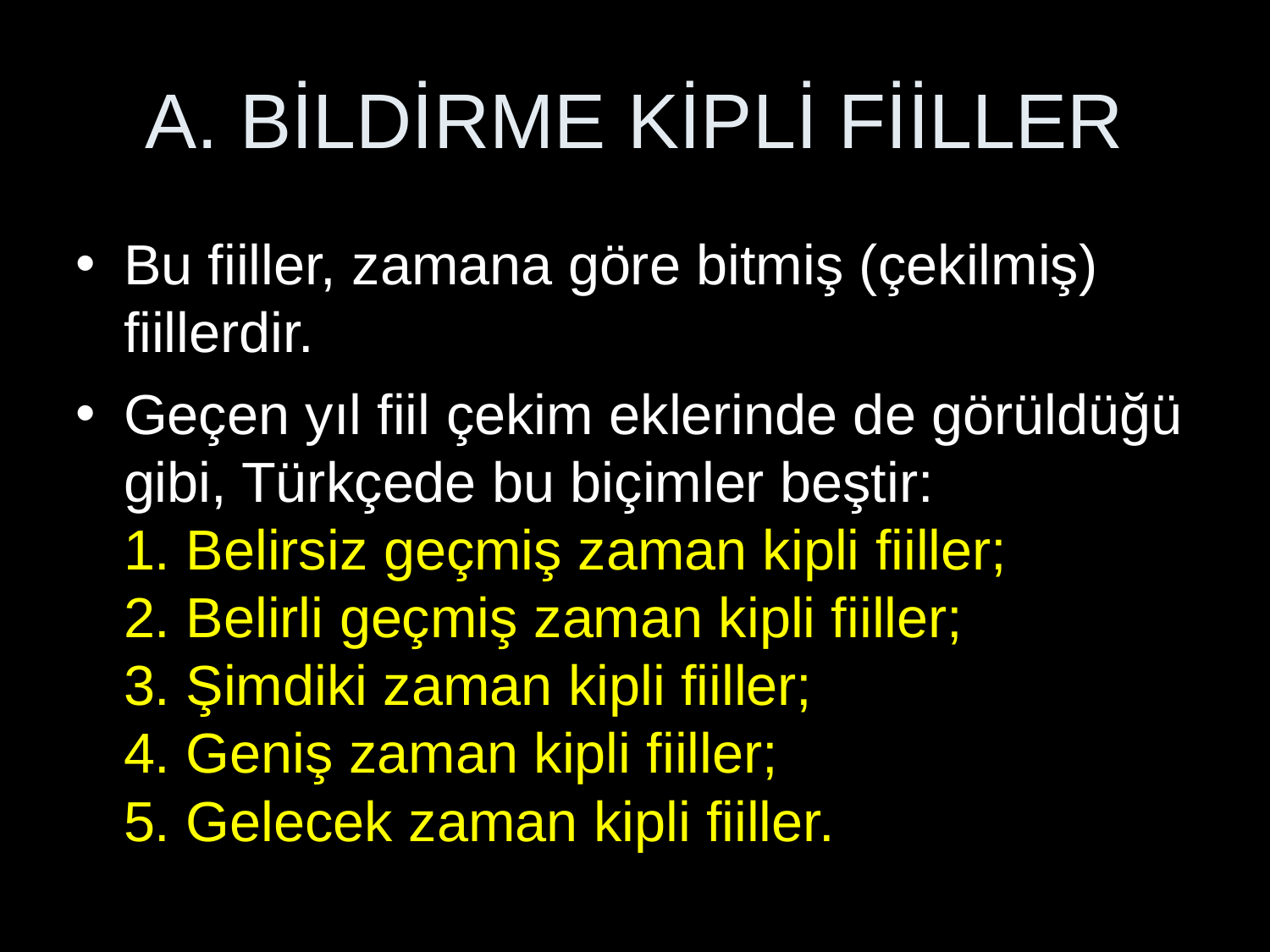

# A. BİLDİRME KİPLİ FİİLLER
Bu fiiller, zamana göre bitmiş (çekilmiş) fiillerdir.
Geçen yıl fiil çekim eklerinde de görüldüğü gibi, Türkçede bu biçimler beştir:
1. Belirsiz geçmiş zaman kipli fiiller;
2. Belirli geçmiş zaman kipli fiiller;
3. Şimdiki zaman kipli fiiller;
4. Geniş zaman kipli fiiller;
5. Gelecek zaman kipli fiiller.